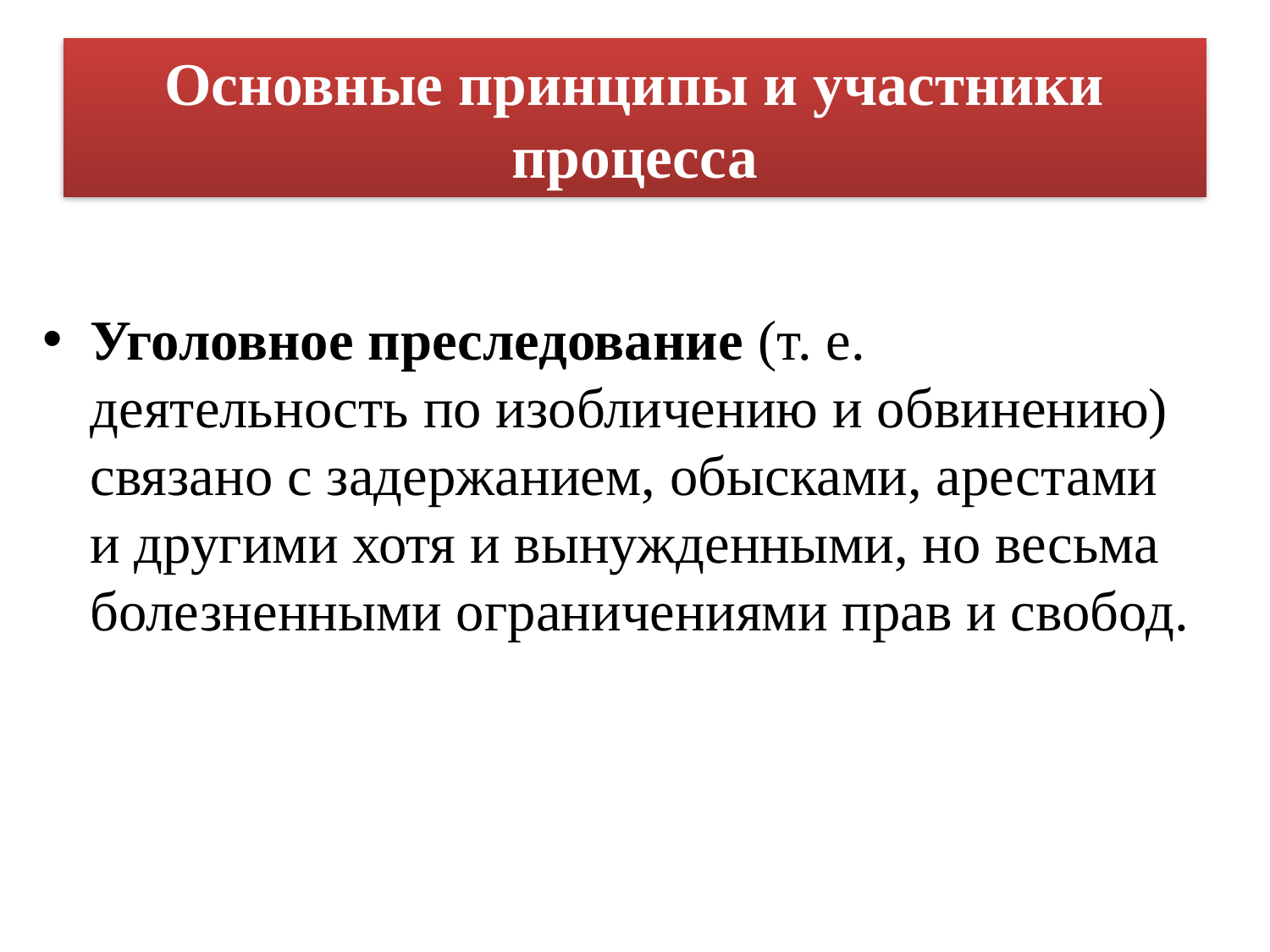

# Основные принципы и участники процесса
Уголовное преследование (т. е. деятельность по изобличению и обвинению) связано с задержанием, обысками, арестами и другими хотя и вынужденными, но весьма болезненными ограничениями прав и свобод.